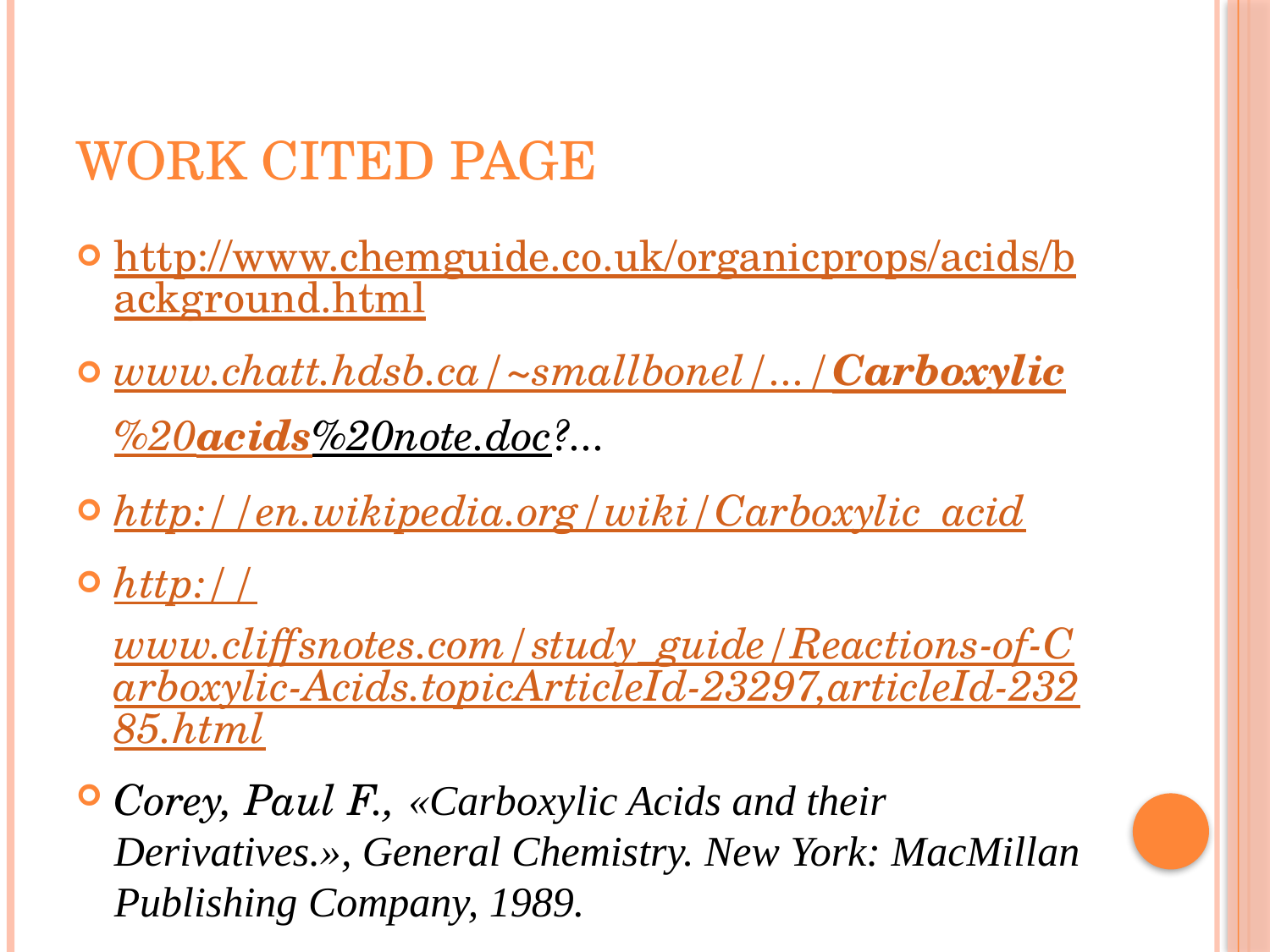

# Work Cited Page
http://www.chemguide.co.uk/organicprops/acids/background.html
www.chatt.hdsb.ca/~smallbonel/.../Carboxylic%20acids%20note.doc?...
http://en.wikipedia.org/wiki/Carboxylic_acid
http://www.cliffsnotes.com/study_guide/Reactions-of-Carboxylic-Acids.topicArticleId-23297,articleId-23285.html
Corey, Paul F., «Carboxylic Acids and their Derivatives.», General Chemistry. New York: MacMillan Publishing Company, 1989.